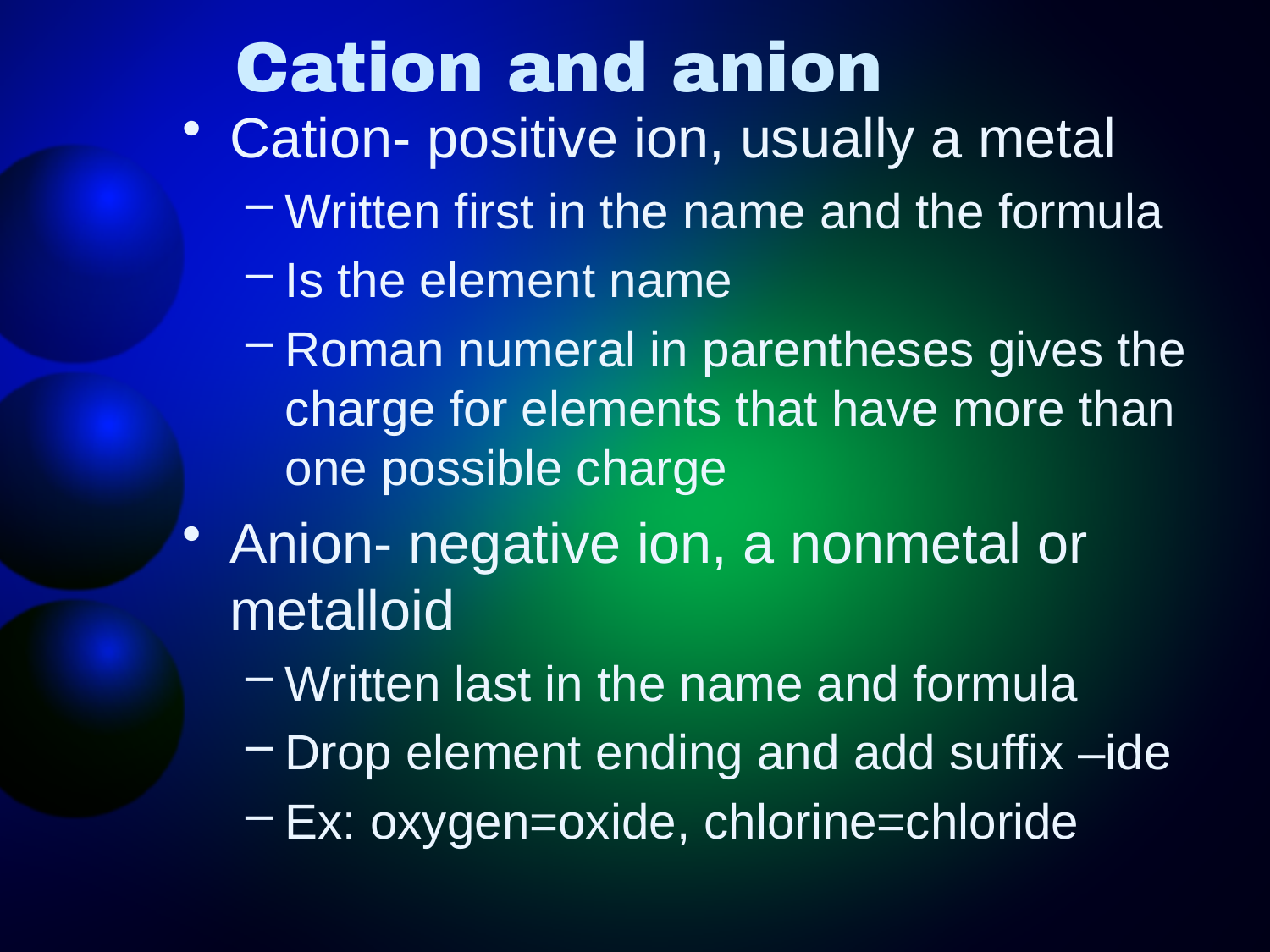

# Cation and anion
Cation- positive ion, usually a metal
Written first in the name and the formula
Is the element name
Roman numeral in parentheses gives the charge for elements that have more than one possible charge
Anion- negative ion, a nonmetal or metalloid
Written last in the name and formula
Drop element ending and add suffix –ide
Ex: oxygen=oxide, chlorine=chloride